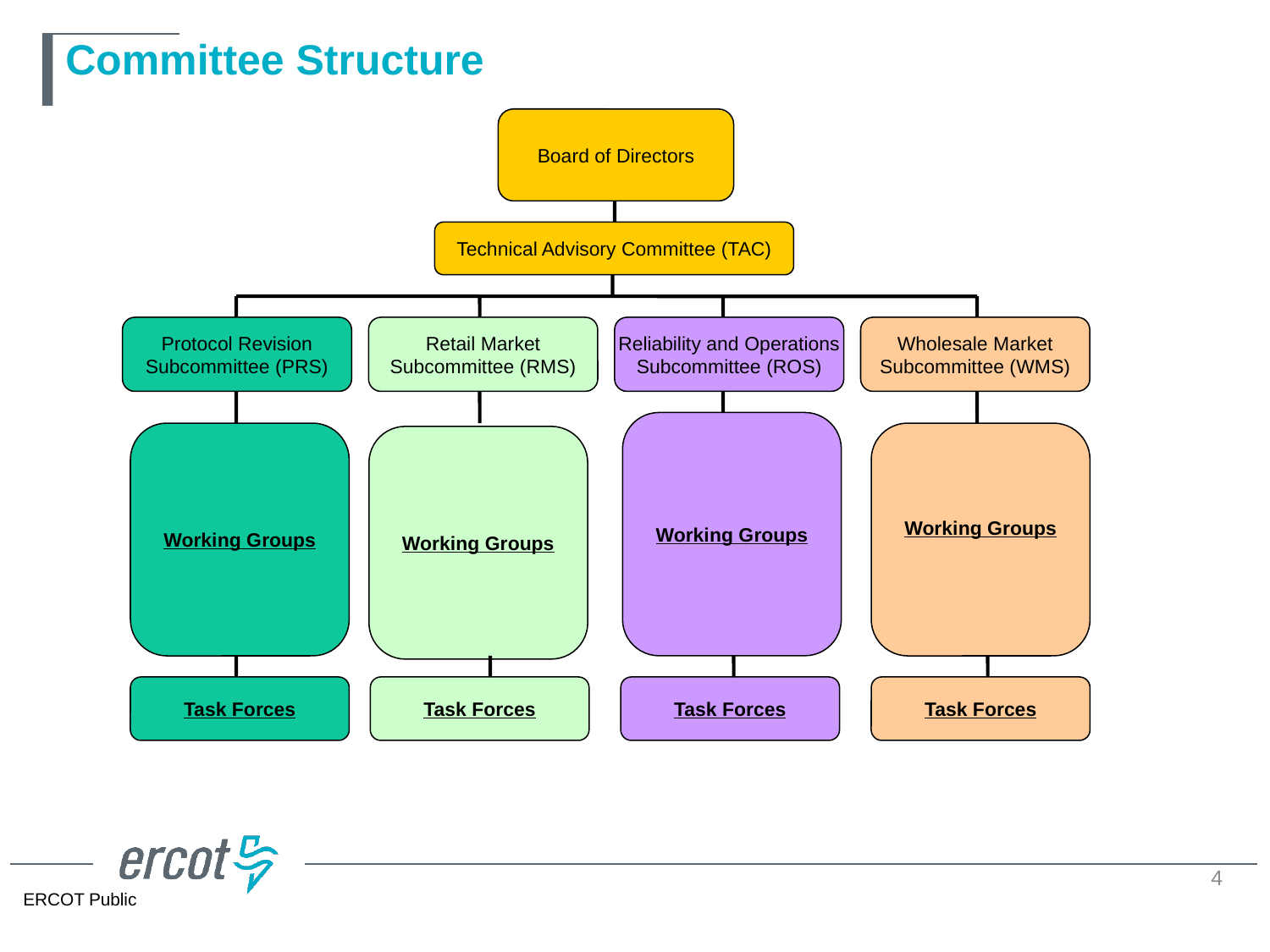

# Committee Structure

Board of Directors

Technical Advisory Committee (TAC)

Protocol Revision Subcommittee (PRS)

Retail Market Subcommittee (RMS)
Reliability and Operations Subcommittee (ROS)
Wholesale Market Subcommittee (WMS)

Working Groups

Working Groups
Working Groups

Working Groups

Task Forces
Task Forces
Task Forces
Task Forces
4